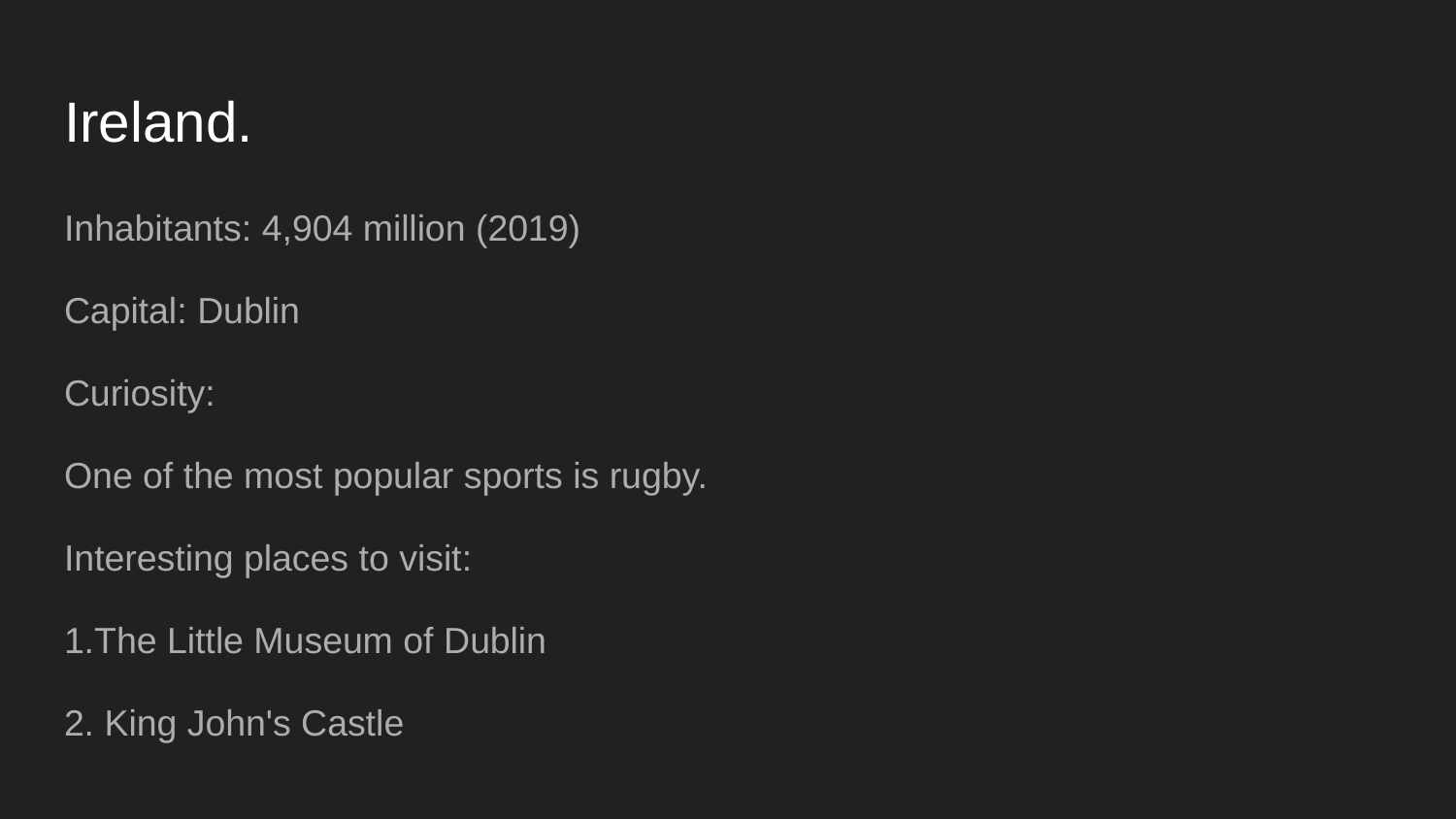

# Ireland.
Inhabitants: 4,904 million (2019)
Capital: Dublin
Curiosity:
One of the most popular sports is rugby.
Interesting places to visit:
1.The Little Museum of Dublin
2. King John's Castle